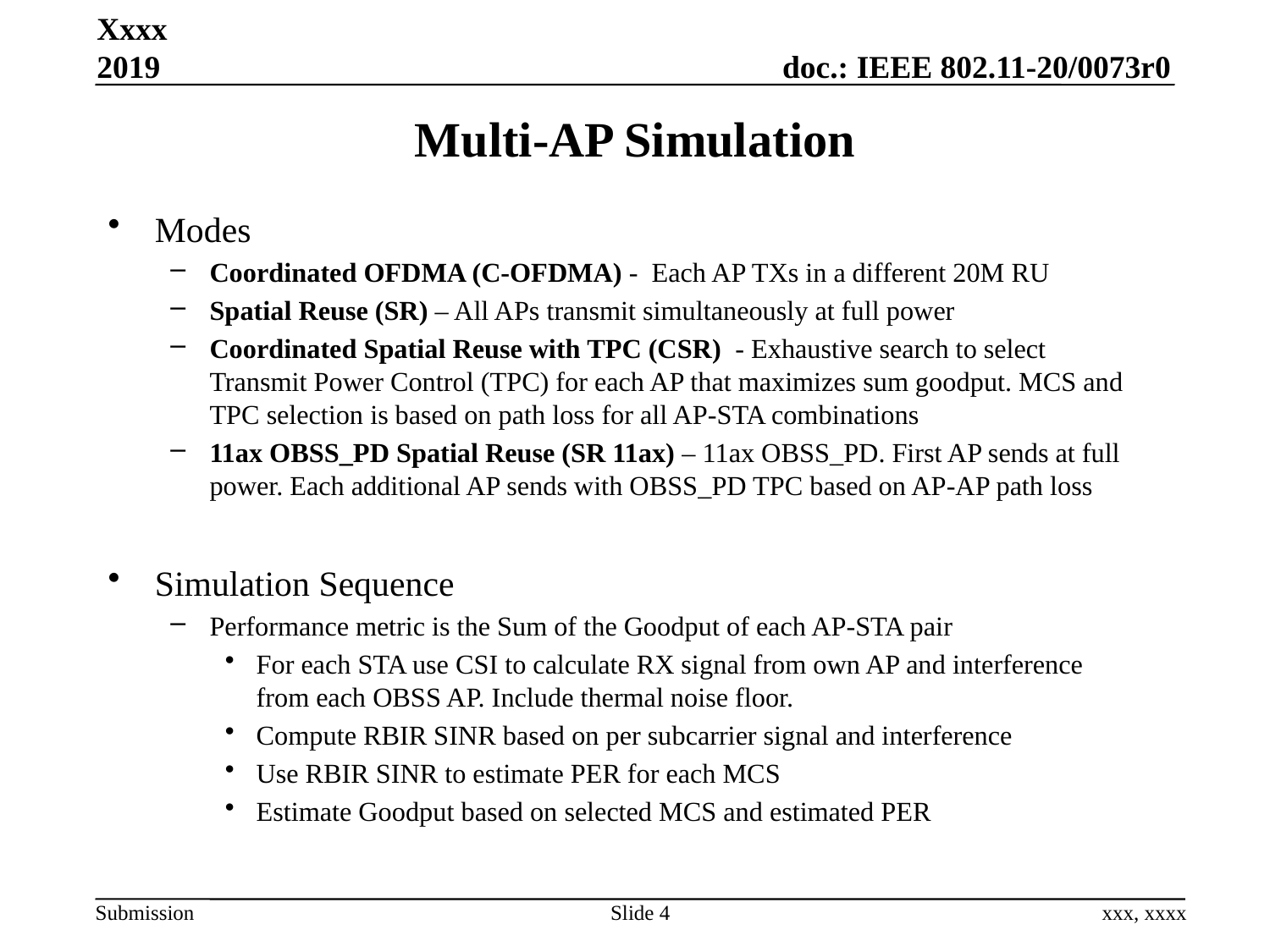

Xxxx 2019
# Multi-AP Simulation
Modes
Coordinated OFDMA (C-OFDMA) -  Each AP TXs in a different 20M RU
Spatial Reuse (SR) – All APs transmit simultaneously at full power
Coordinated Spatial Reuse with TPC (CSR)  - Exhaustive search to select Transmit Power Control (TPC) for each AP that maximizes sum goodput. MCS and TPC selection is based on path loss for all AP-STA combinations
11ax OBSS_PD Spatial Reuse (SR 11ax) – 11ax OBSS_PD. First AP sends at full power. Each additional AP sends with OBSS_PD TPC based on AP-AP path loss

Simulation Sequence
Performance metric is the Sum of the Goodput of each AP-STA pair
For each STA use CSI to calculate RX signal from own AP and interference from each OBSS AP. Include thermal noise floor.
Compute RBIR SINR based on per subcarrier signal and interference
Use RBIR SINR to estimate PER for each MCS
Estimate Goodput based on selected MCS and estimated PER

Slide 4
xxx, xxxx